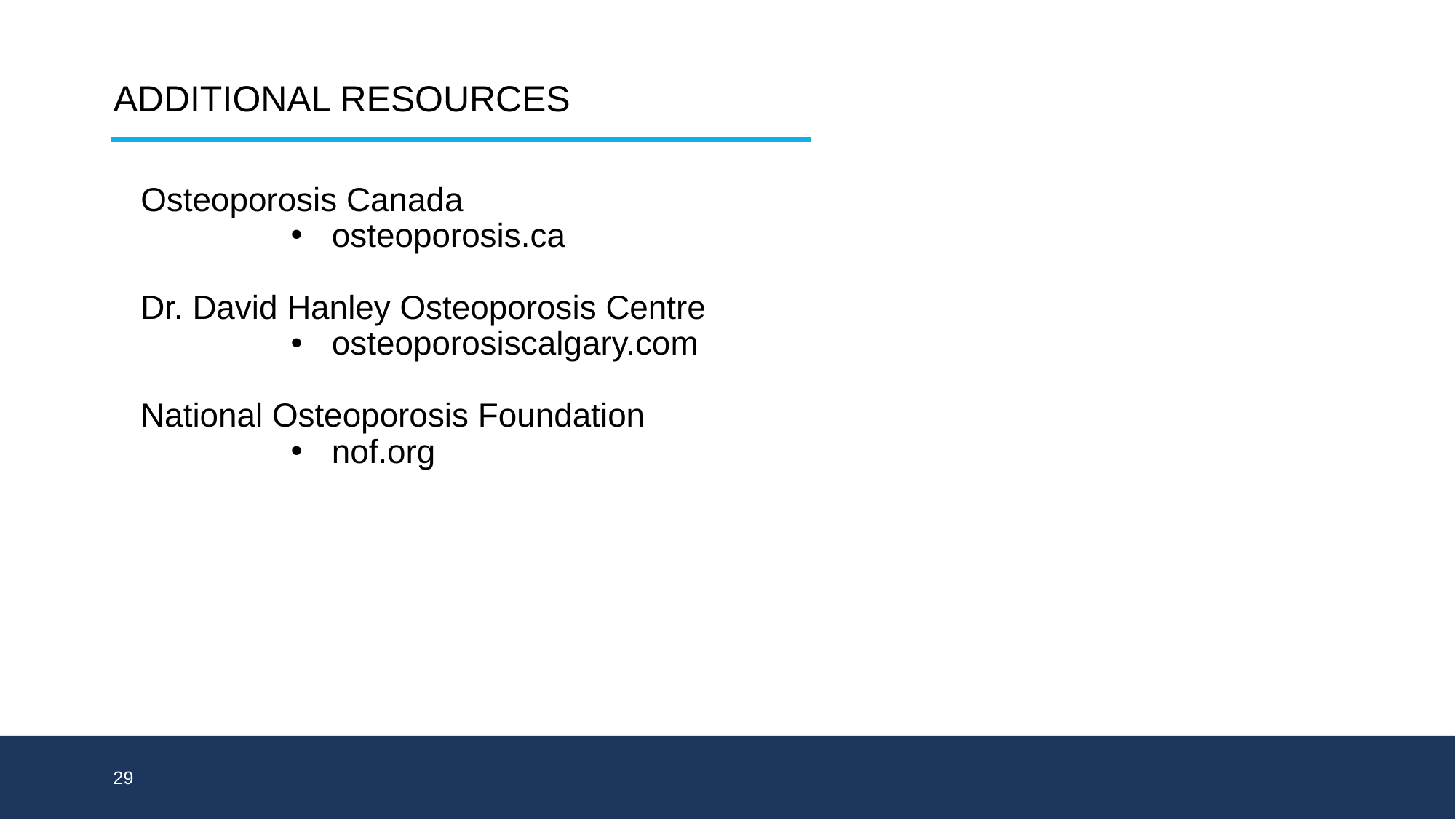

# Additional Resources
Osteoporosis Canada
osteoporosis.ca

Dr. David Hanley Osteoporosis Centre
osteoporosiscalgary.com

National Osteoporosis Foundation
nof.org